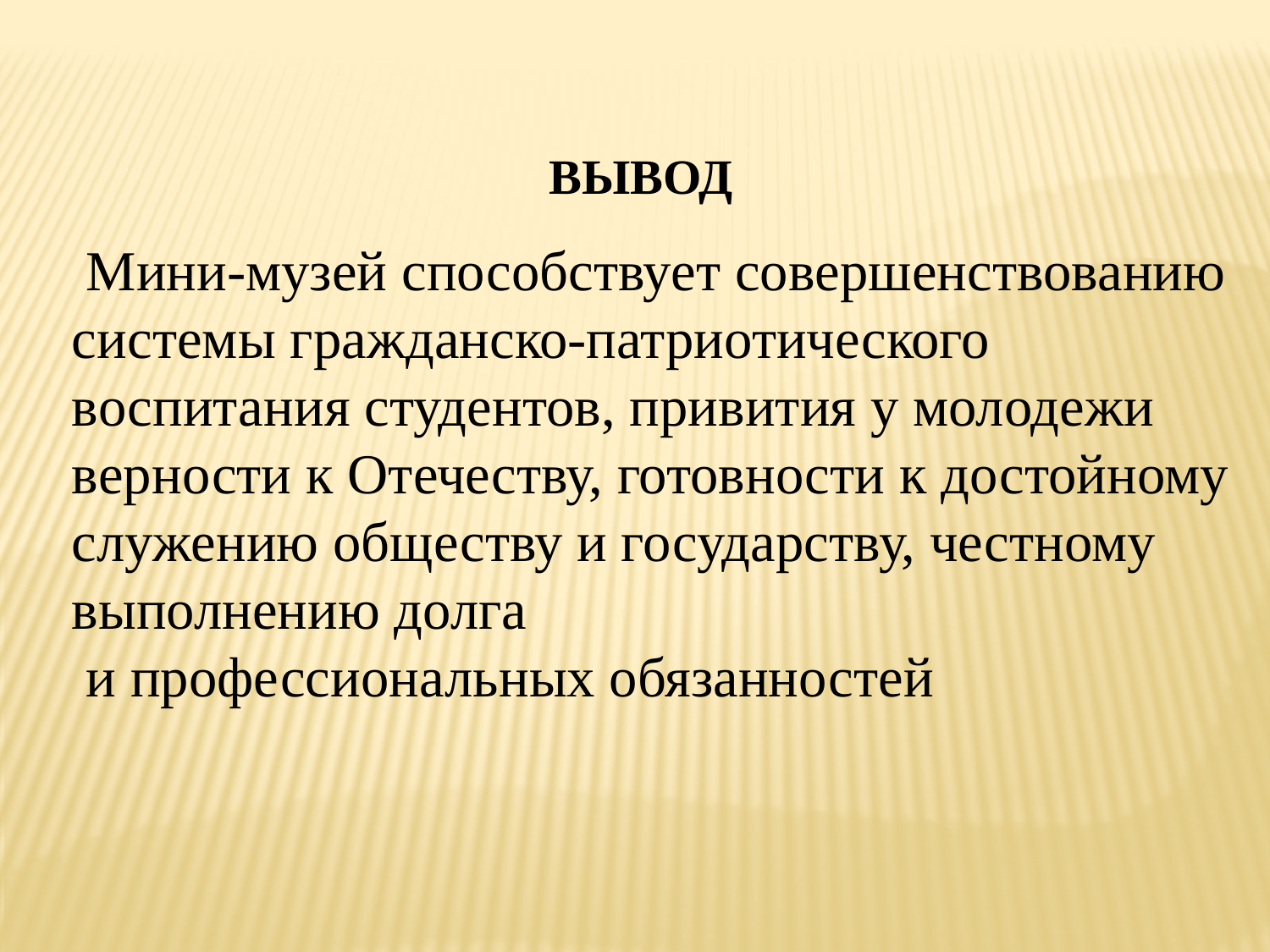

ВЫВОД

 Мини-музей способствует совершенствованию системы гражданско-патриотического воспитания студентов, привития у молодежи верности к Отечеству, готовности к достойному служению обществу и государству, честному выполнению долга
 и профессиональных обязанностей